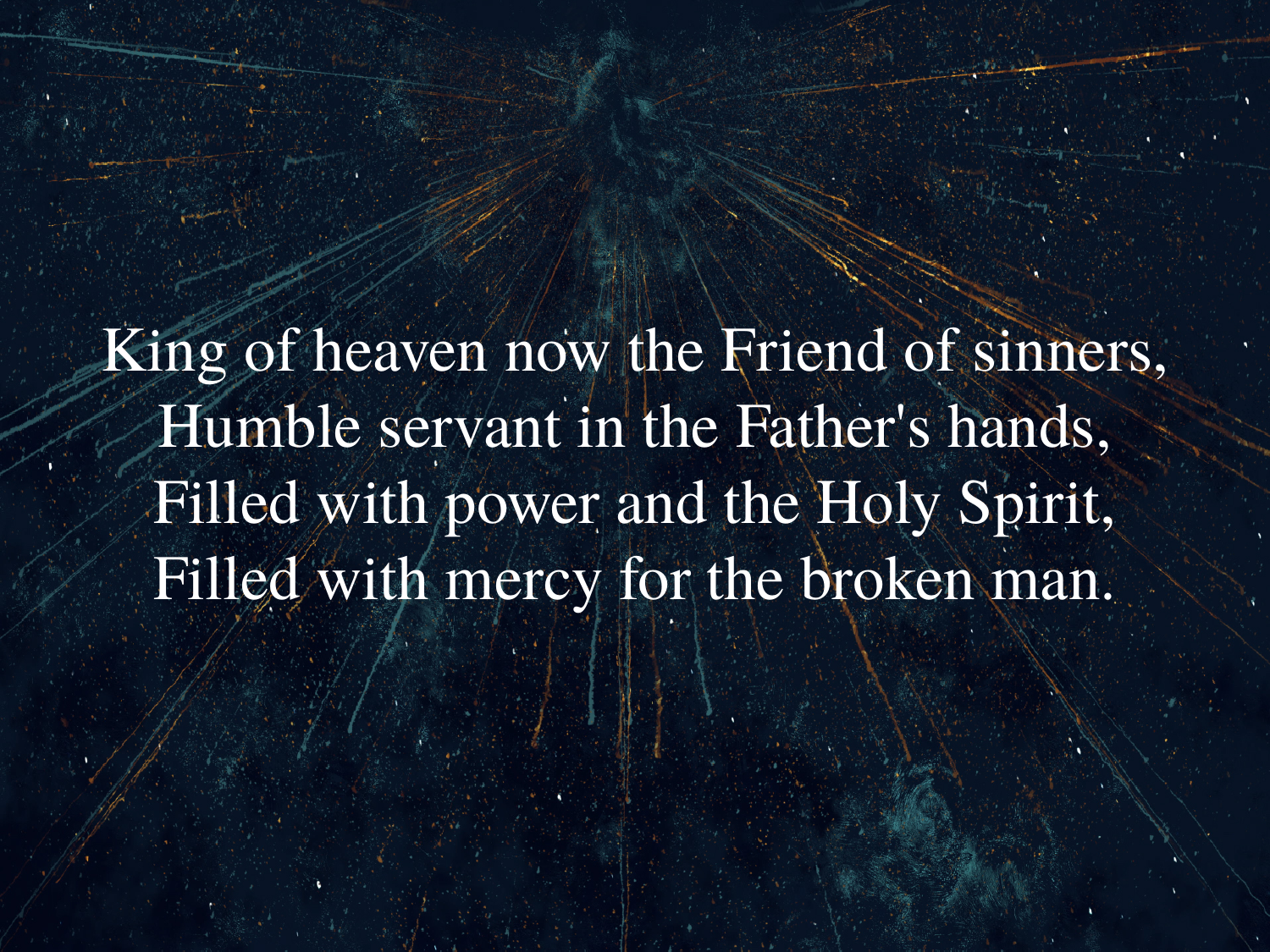

# King of heaven now the Friend of sinners, Humble servant in the Father's hands, Filled with power and the Holy Spirit, Filled with mercy for the broken man.